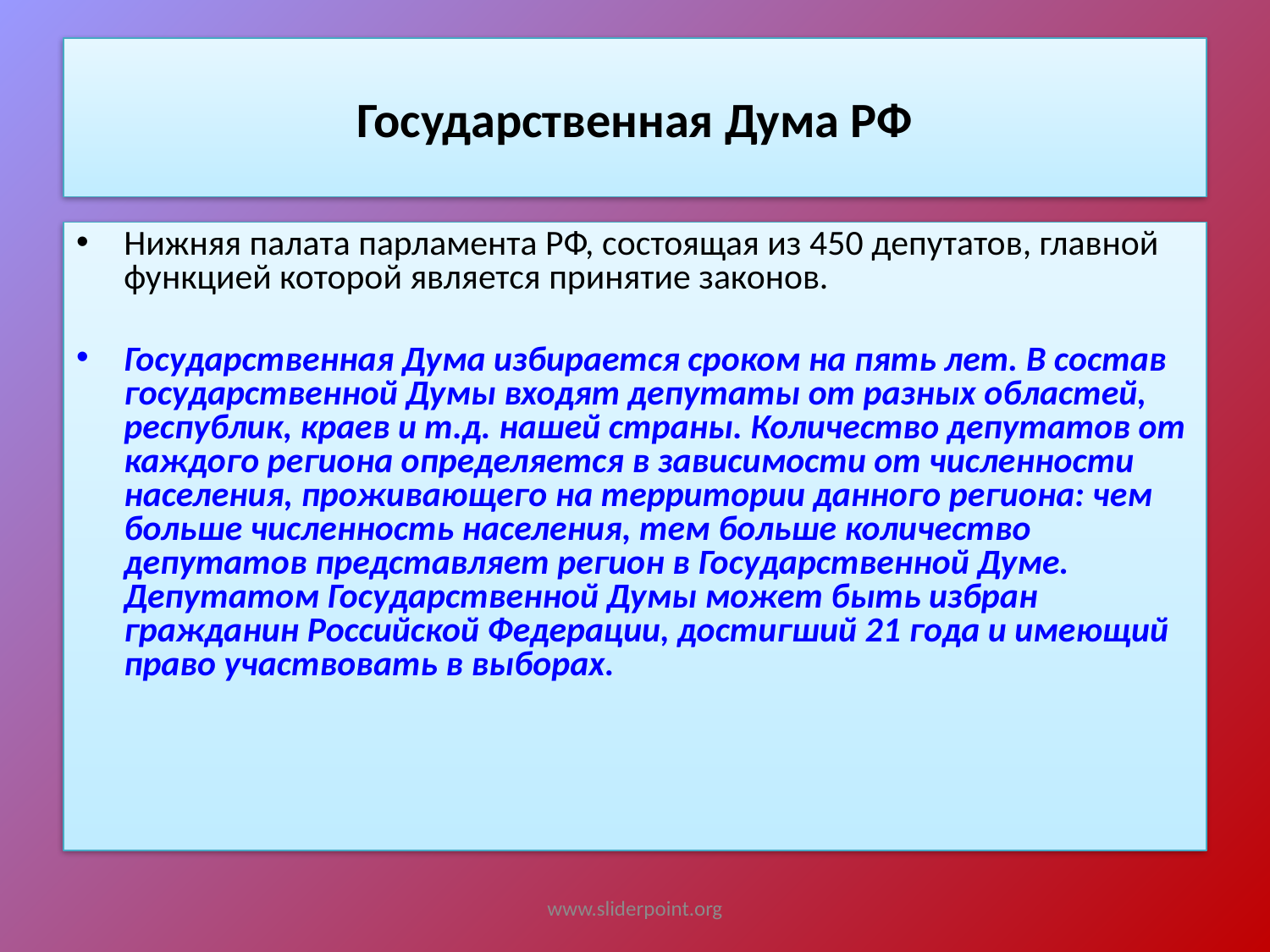

# Государственная Дума РФ
Нижняя палата парламента РФ, состоящая из 450 депутатов, главной функцией которой является принятие законов.

Государственная Дума избирается сроком на пять лет. В состав государственной Думы входят депутаты от разных областей, республик, краев и т.д. нашей страны. Количество депутатов от каждого региона определяется в зависимости от численности населения, проживающего на территории данного региона: чем больше численность населения, тем больше количество депутатов представляет регион в Государственной Думе. Депутатом Государственной Думы может быть избран гражданин Российской Федерации, достигший 21 года и имеющий право участвовать в выборах.
www.sliderpoint.org